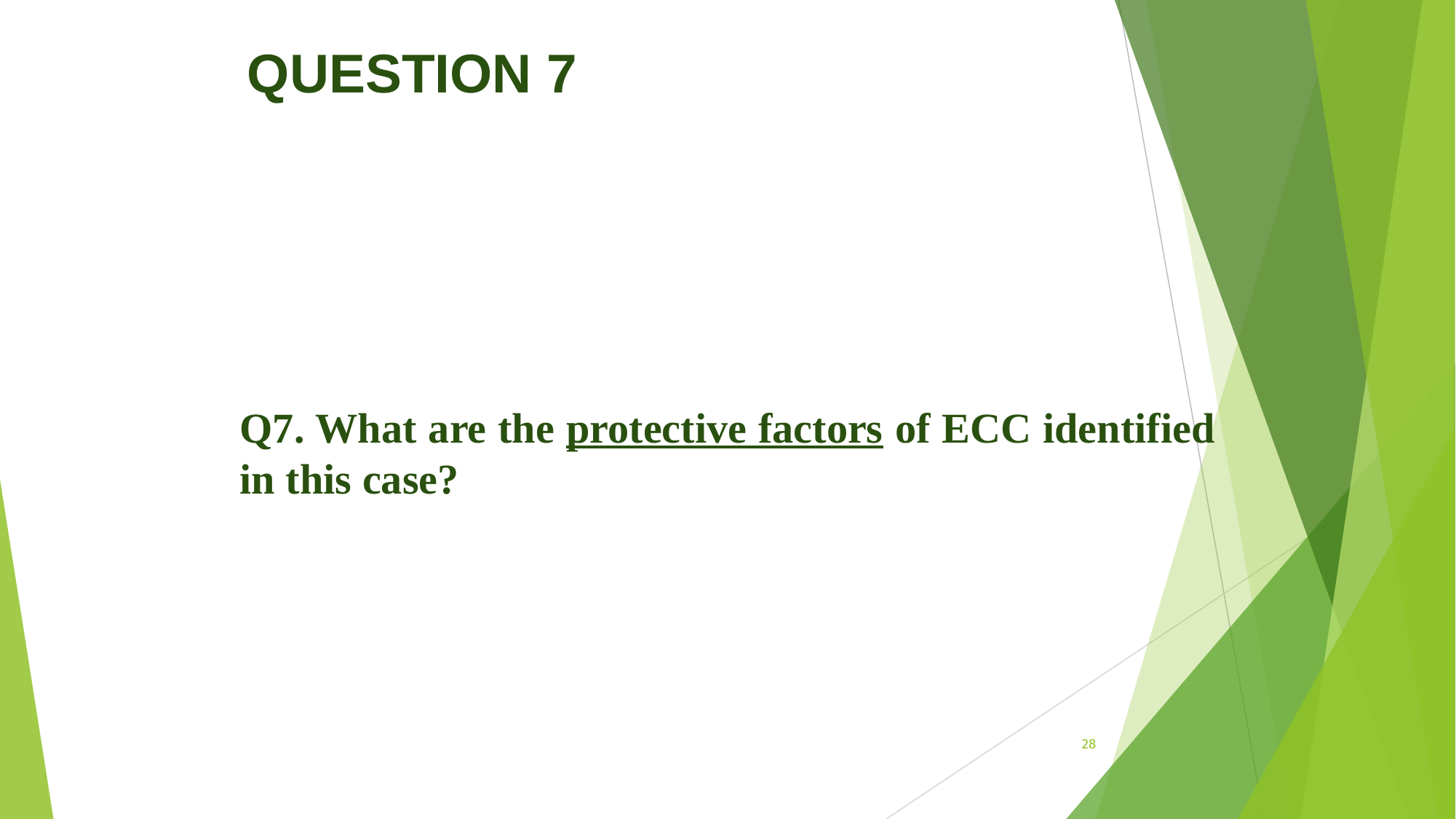

# QUESTION 7

Q7. What are the protective factors of ECC identified in this case?
28